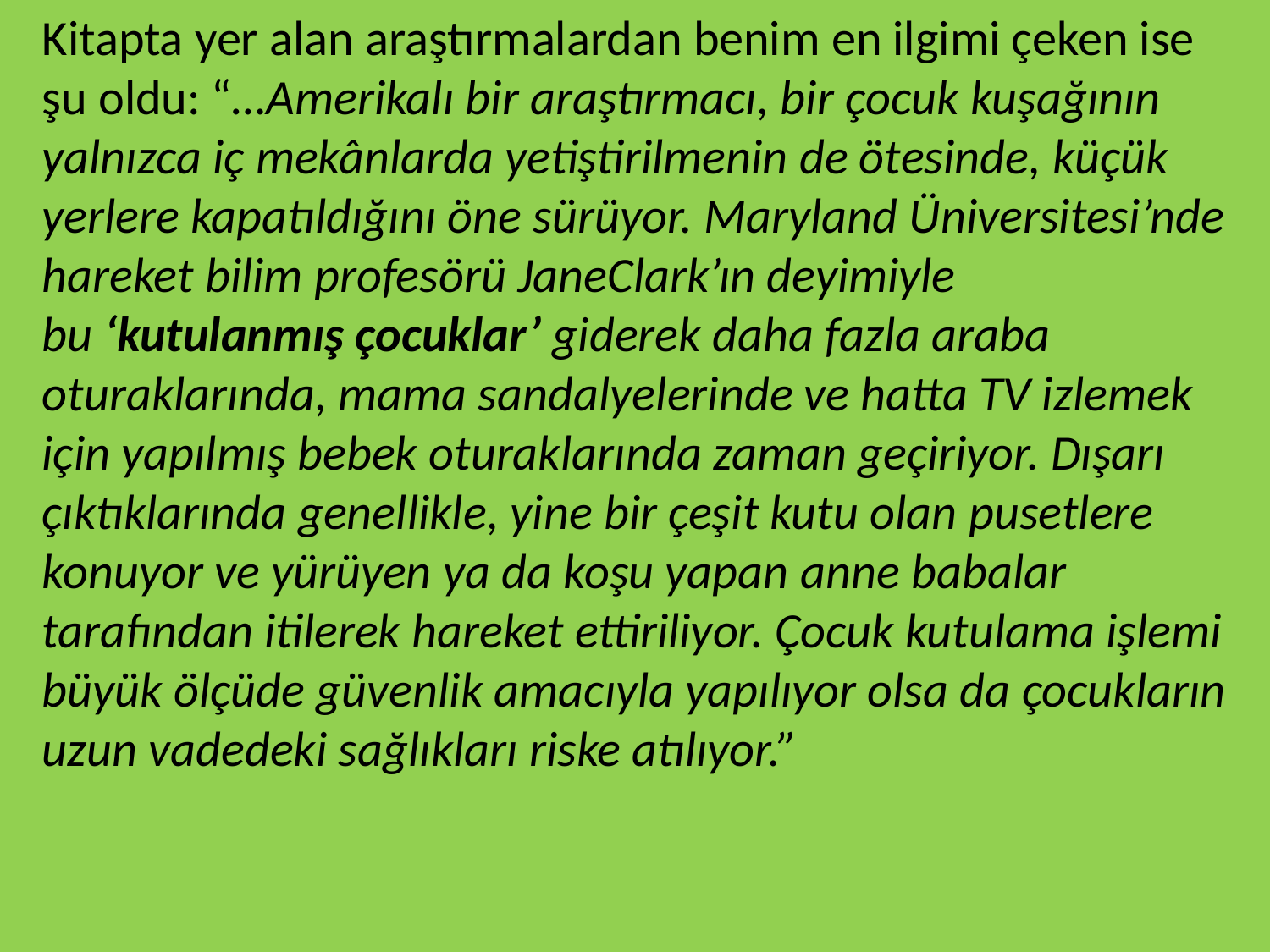

Kitapta yer alan araştırmalardan benim en ilgimi çeken ise şu oldu: “…Amerikalı bir araştırmacı, bir çocuk kuşağının yalnızca iç mekânlarda yetiştirilmenin de ötesinde, küçük yerlere kapatıldığını öne sürüyor. Maryland Üniversitesi’nde hareket bilim profesörü JaneClark’ın deyimiyle bu ‘kutulanmış çocuklar’ giderek daha fazla araba oturaklarında, mama sandalyelerinde ve hatta TV izlemek için yapılmış bebek oturaklarında zaman geçiriyor. Dışarı çıktıklarında genellikle, yine bir çeşit kutu olan pusetlere konuyor ve yürüyen ya da koşu yapan anne babalar tarafından itilerek hareket ettiriliyor. Çocuk kutulama işlemi büyük ölçüde güvenlik amacıyla yapılıyor olsa da çocukların uzun vadedeki sağlıkları riske atılıyor.”